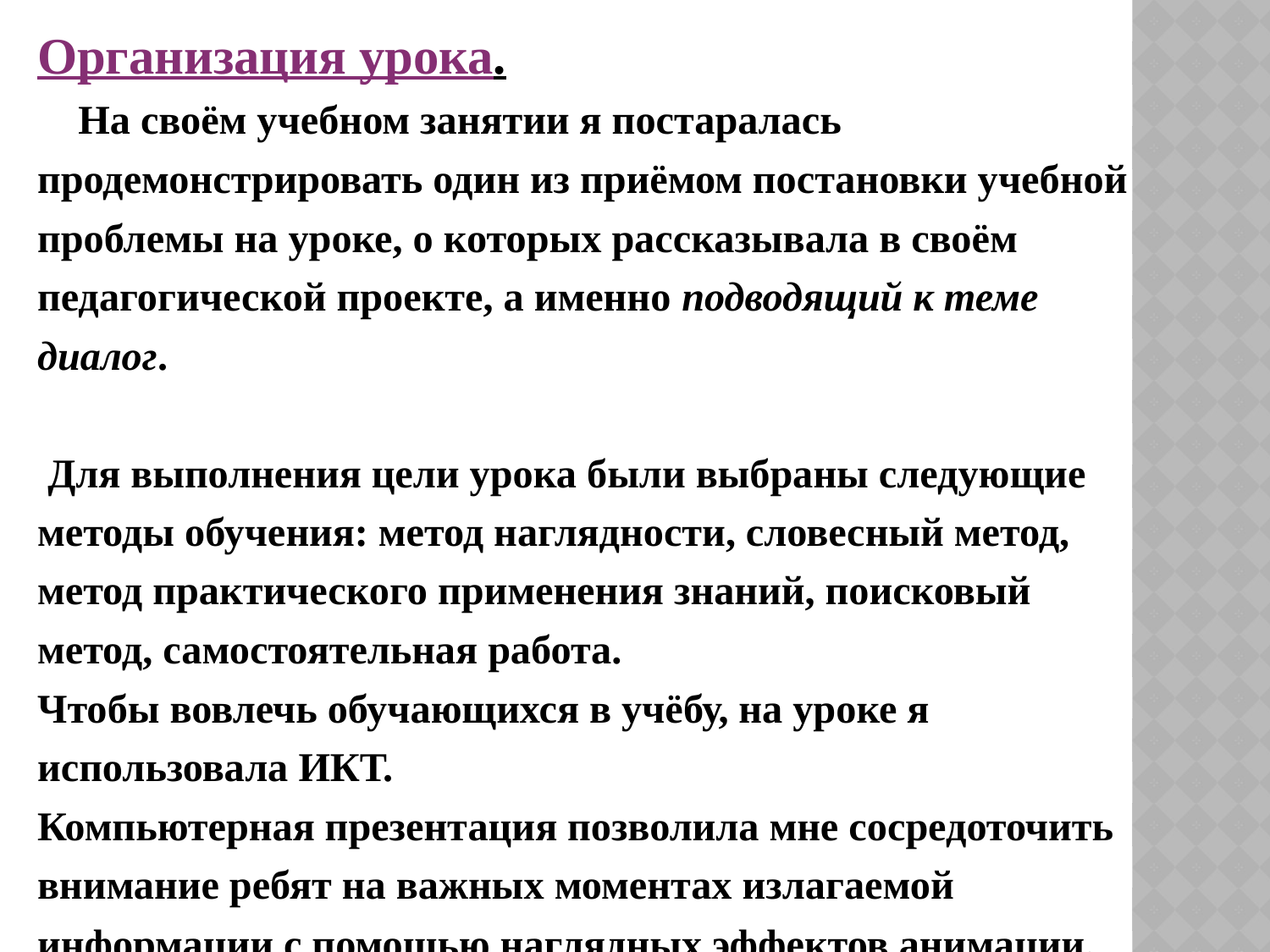

Организация урока.
    На своём учебном занятии я постаралась продемонстрировать один из приёмом постановки учебной проблемы на уроке, о которых рассказывала в своём педагогической проекте, а именно подводящий к теме диалог.

 Для выполнения цели урока были выбраны следующие методы обучения: метод наглядности, словесный метод, метод практического применения знаний, поисковый метод, самостоятельная работа.
Чтобы вовлечь обучающихся в учёбу, на уроке я использовала ИКТ.
Компьютерная презентация позволила мне сосредоточить  внимание ребят на важных моментах излагаемой информации с помощью наглядных эффектов анимации.